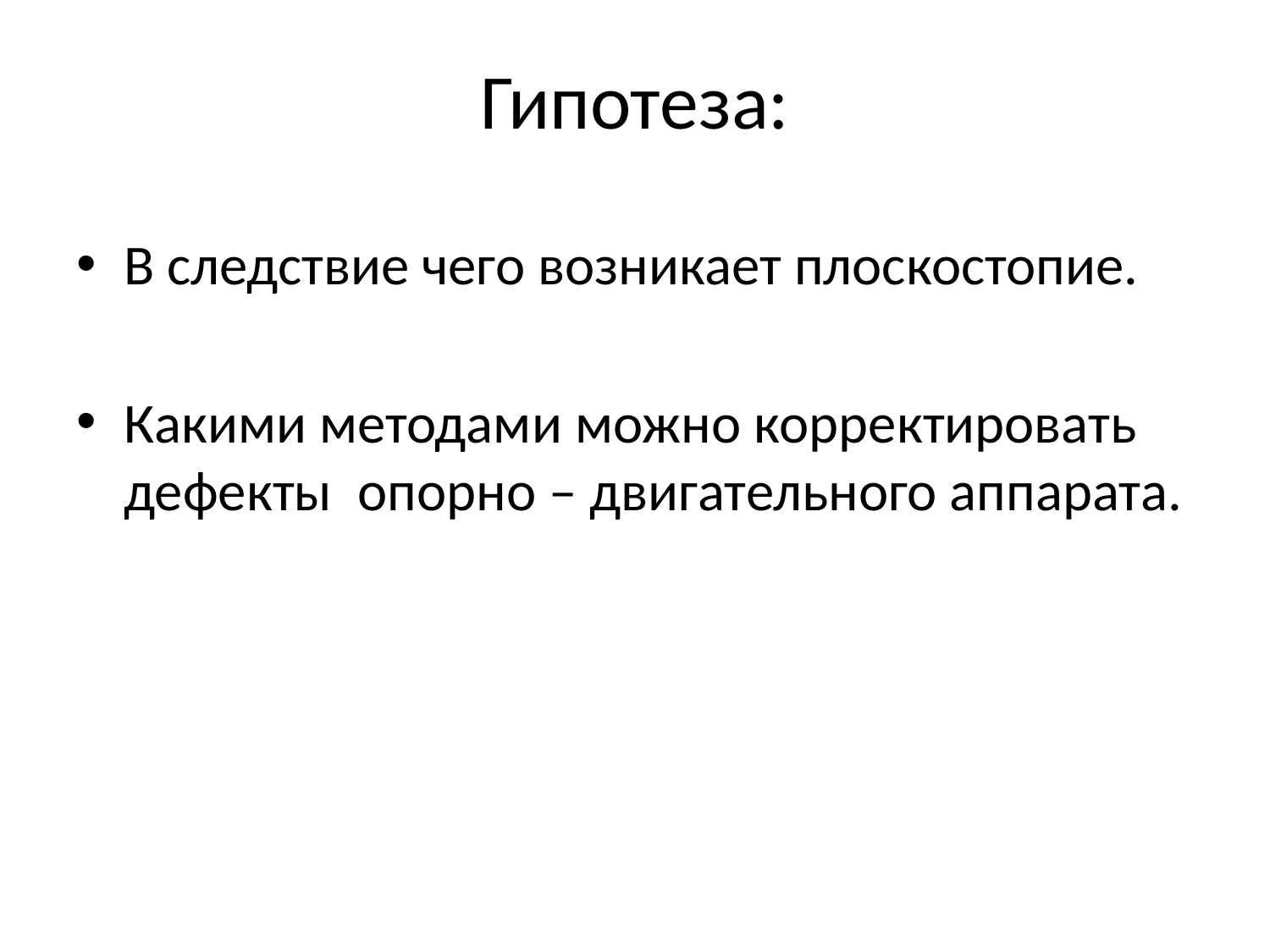

# Гипотеза:
В следствие чего возникает плоскостопие.

Какими методами можно корректировать дефекты  опорно – двигательного аппарата.